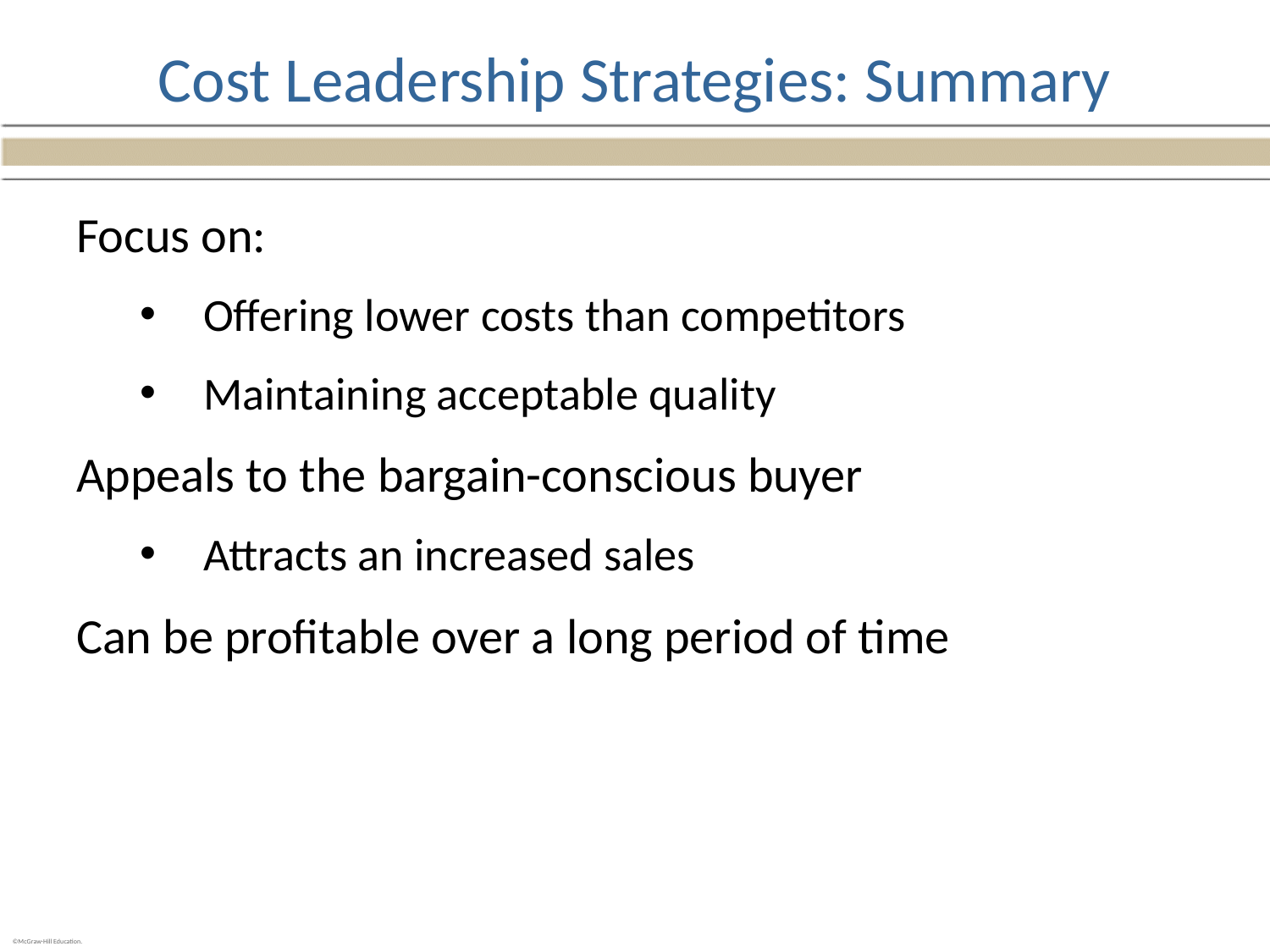

# Cost Leadership Strategies: Summary
Focus on:
Offering lower costs than competitors
Maintaining acceptable quality
Appeals to the bargain-conscious buyer
Attracts an increased sales
Can be profitable over a long period of time